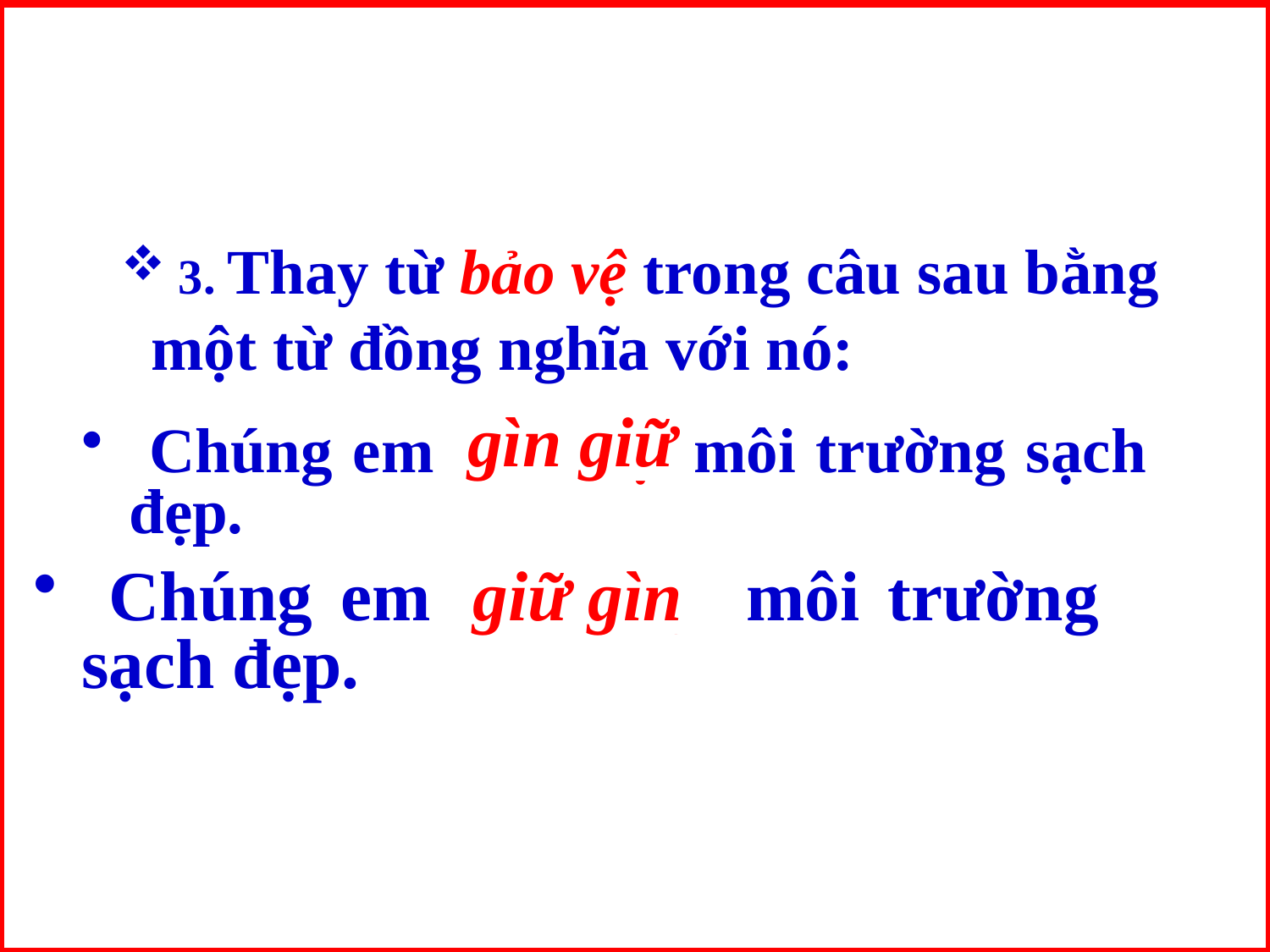

3. Thay từ bảo vệ trong câu sau bằng một từ đồng nghĩa với nó:
gìn giữ
 Chúng em  bảo vệ  môi trường sạch đẹp.
giữ gìn
 Chúng em  bảo vệ  môi trường sạch đẹp.